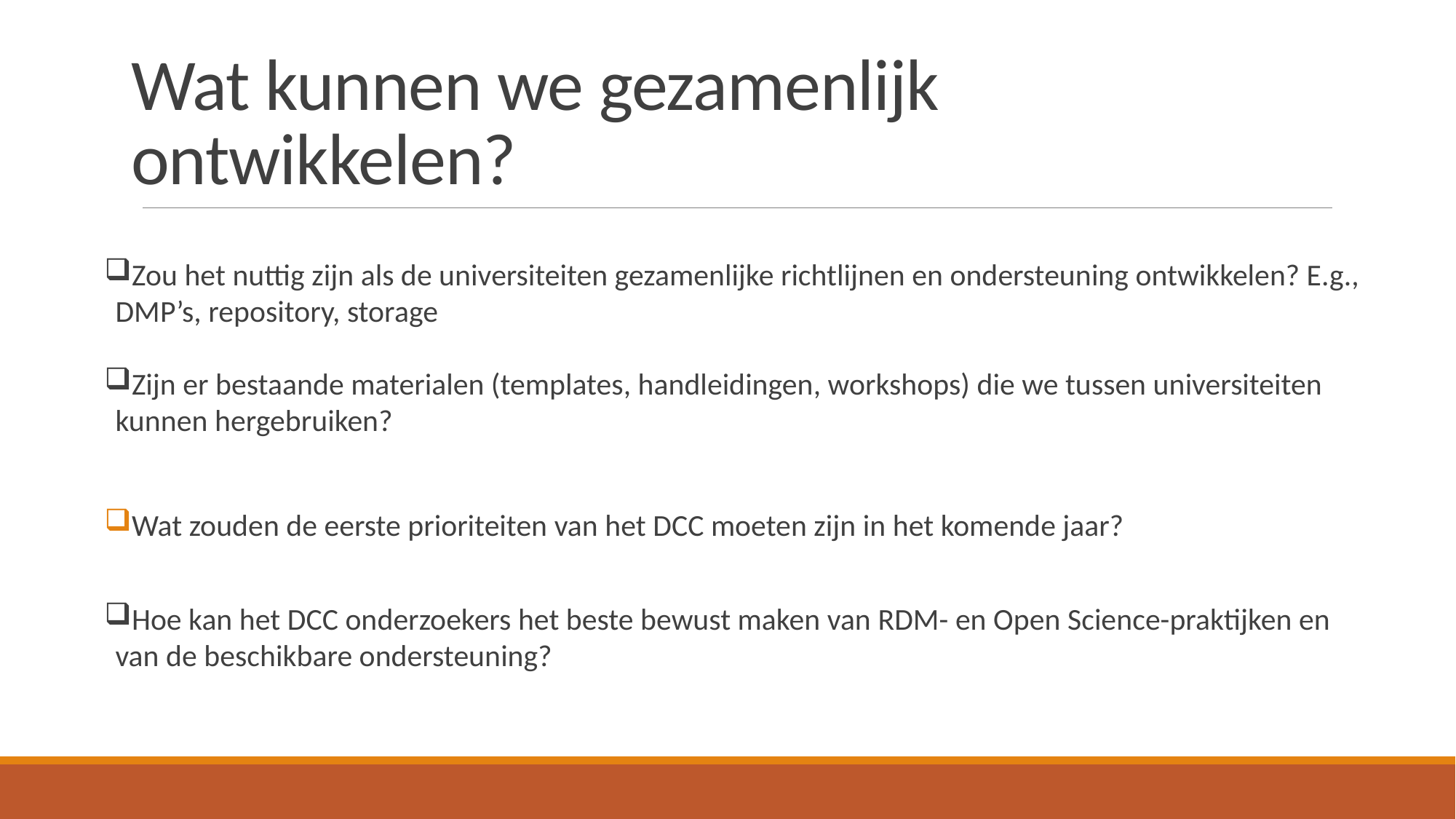

# Wat kunnen we gezamenlijk ontwikkelen?
Zou het nuttig zijn als de universiteiten gezamenlijke richtlijnen en ondersteuning ontwikkelen? E.g., DMP’s, repository, storage

Zijn er bestaande materialen (templates, handleidingen, workshops) die we tussen universiteiten kunnen hergebruiken?

Wat zouden de eerste prioriteiten van het DCC moeten zijn in het komende jaar?

Hoe kan het DCC onderzoekers het beste bewust maken van RDM- en Open Science-praktijken en van de beschikbare ondersteuning?